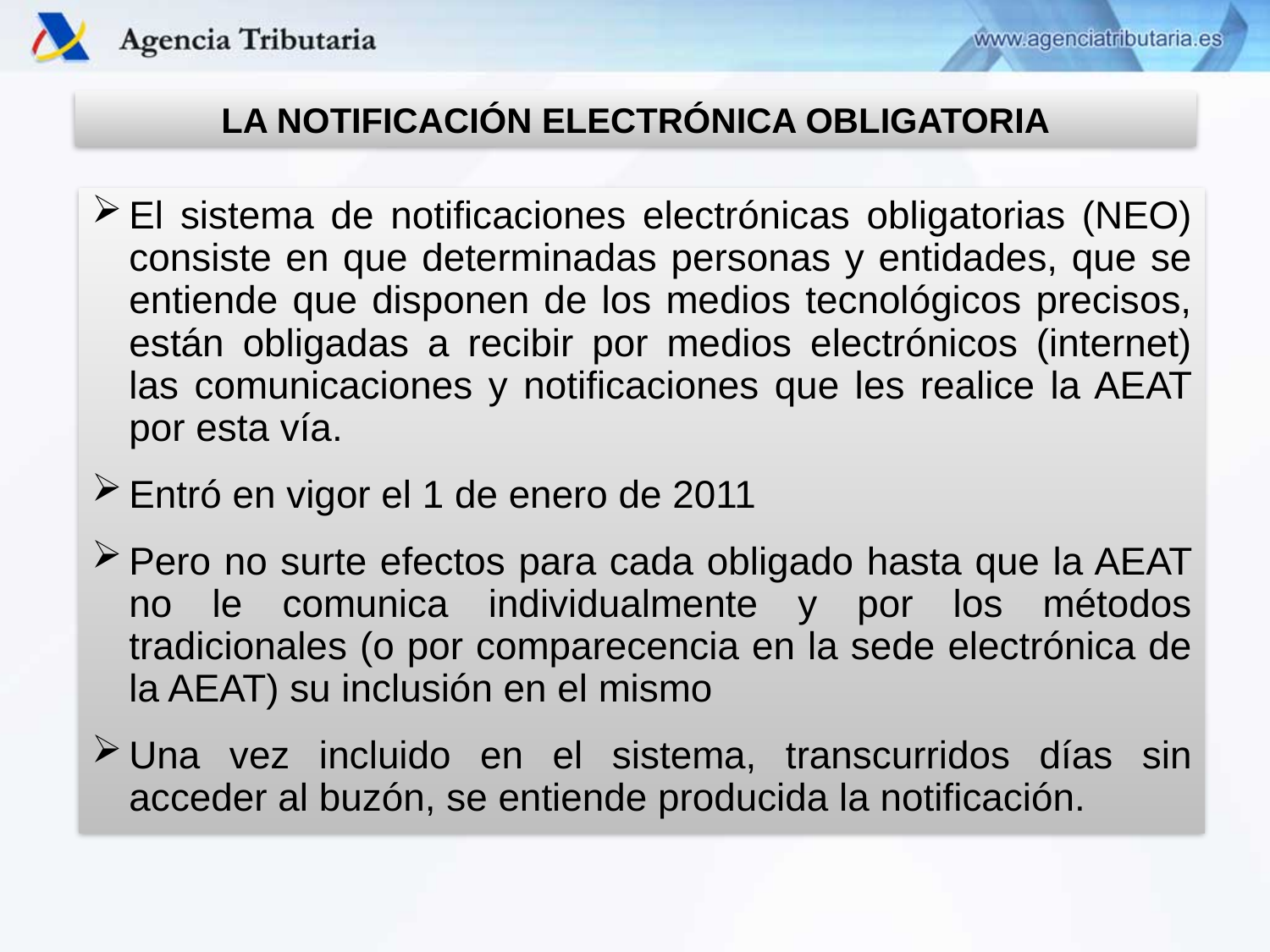

LA NOTIFICACIÓN ELECTRÓNICA OBLIGATORIA
El sistema de notificaciones electrónicas obligatorias (NEO) consiste en que determinadas personas y entidades, que se entiende que disponen de los medios tecnológicos precisos, están obligadas a recibir por medios electrónicos (internet) las comunicaciones y notificaciones que les realice la AEAT por esta vía.
Entró en vigor el 1 de enero de 2011
Pero no surte efectos para cada obligado hasta que la AEAT no le comunica individualmente y por los métodos tradicionales (o por comparecencia en la sede electrónica de la AEAT) su inclusión en el mismo
Una vez incluido en el sistema, transcurridos días sin acceder al buzón, se entiende producida la notificación.